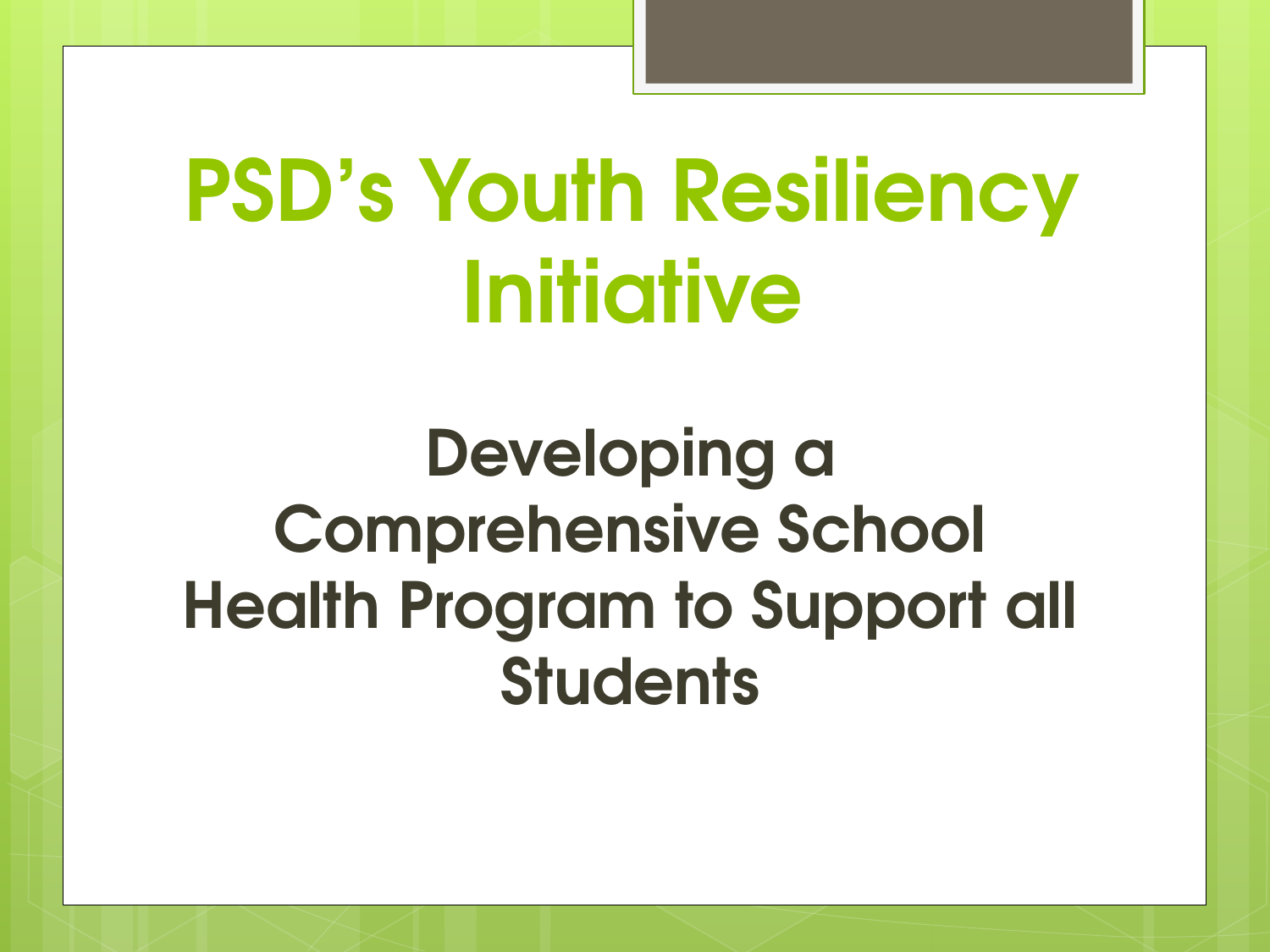

# PSD’s Youth Resiliency Initiative
Developing a Comprehensive School Health Program to Support all Students